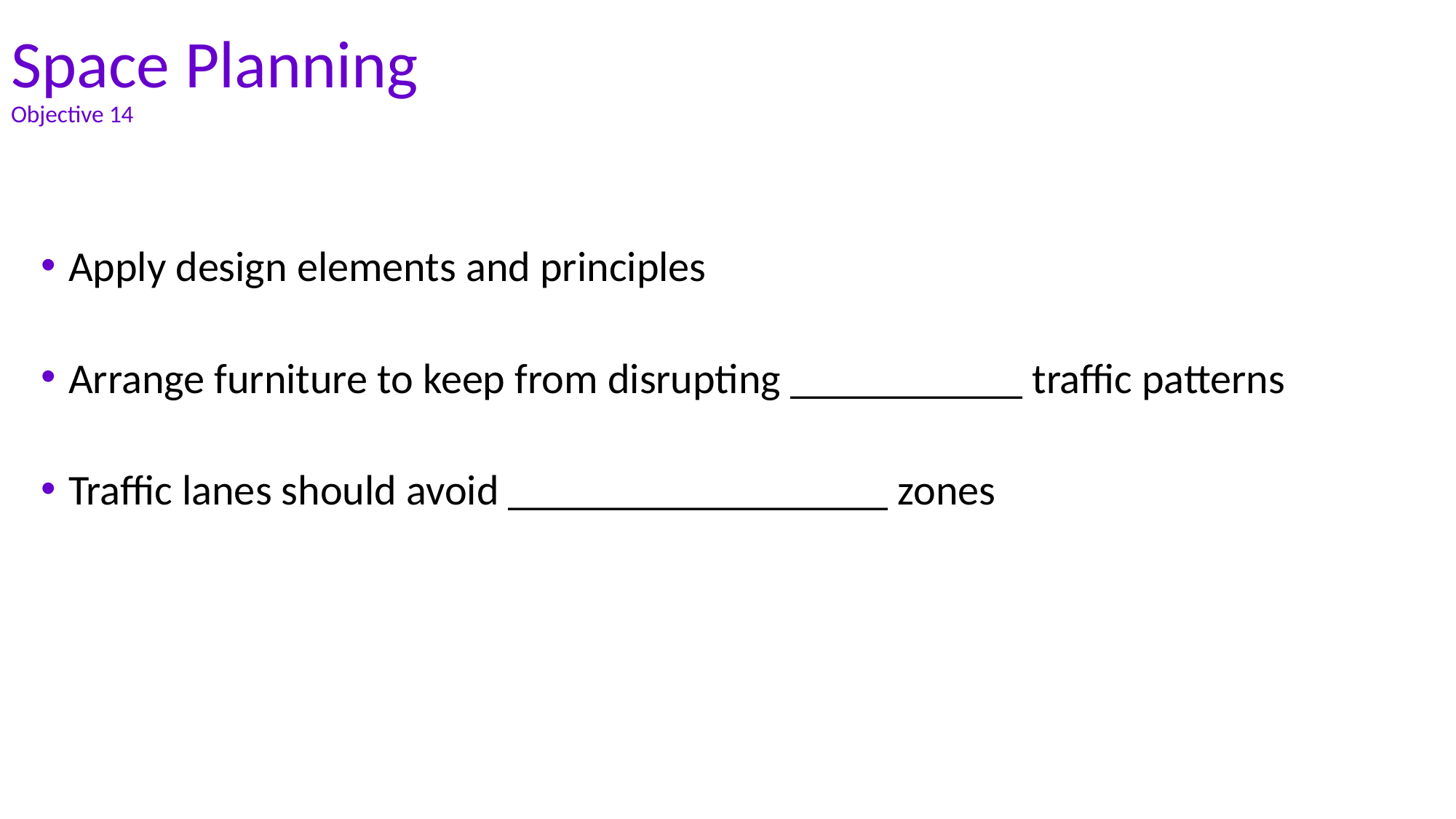

# Space Planning Objective 14
Apply design elements and principles

Arrange furniture to keep from disrupting ___________ traffic patterns

Traffic lanes should avoid __________________ zones